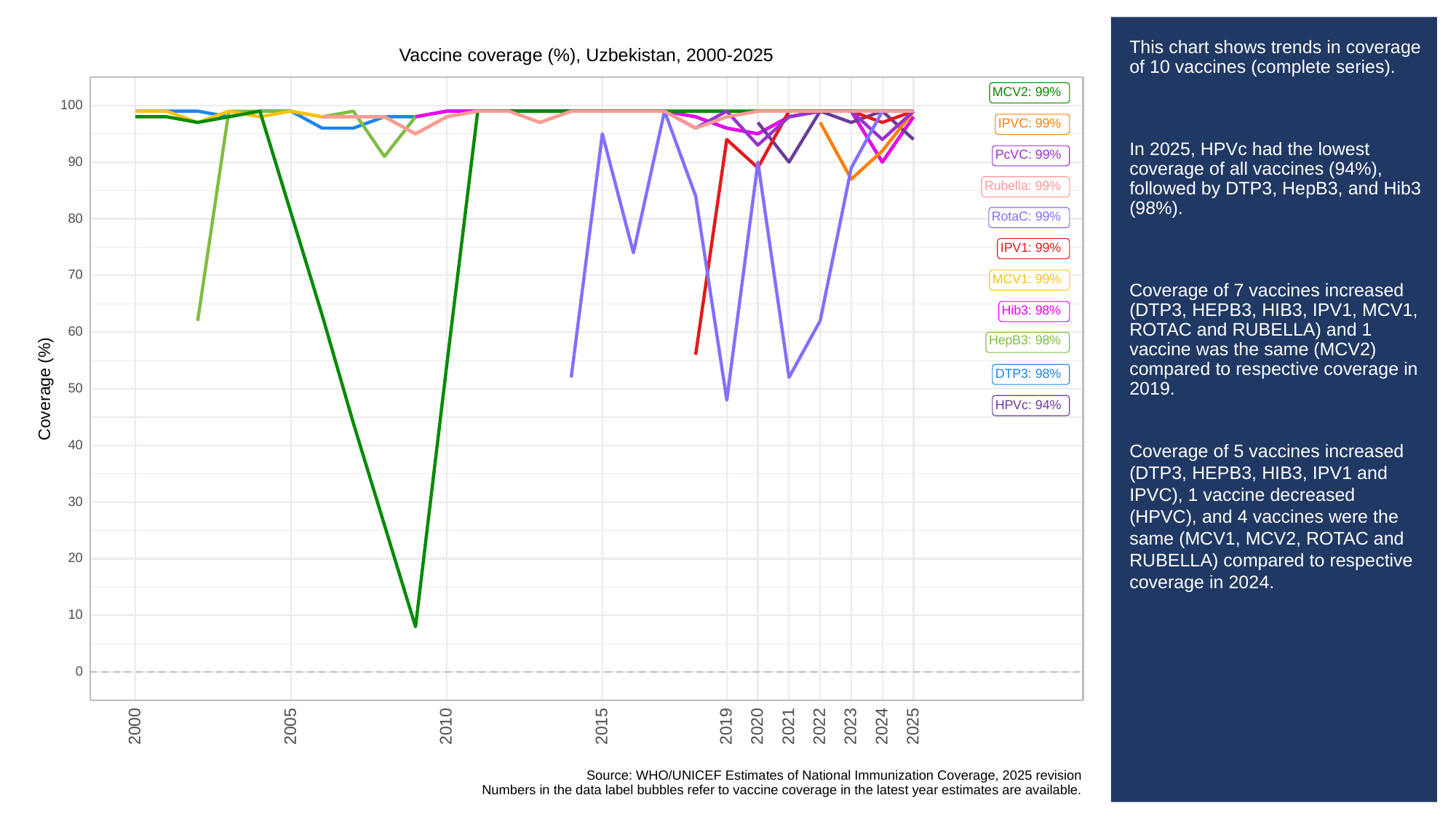

# This chart shows trends in coverage of 10 vaccines (complete series).

In 2025, HPVc had the lowest coverage of all vaccines (94%), followed by DTP3, HepB3, and Hib3 (98%).

Coverage of 7 vaccines increased (DTP3, HEPB3, HIB3, IPV1, MCV1, ROTAC and RUBELLA) and 1 vaccine was the same (MCV2) compared to respective coverage in 2019.

Coverage of 5 vaccines increased (DTP3, HEPB3, HIB3, IPV1 and IPVC), 1 vaccine decreased (HPVC), and 4 vaccines were the same (MCV1, MCV2, ROTAC and RUBELLA) compared to respective coverage in 2024.

Vaccine coverage (%), Uzbekistan, 2000-2025

MCV2: 99%

100

IPVC: 99%

PcVC: 99%
90

Rubella: 99%

RotaC: 99%
80

IPV1: 99%

70
MCV1: 99%

Hib3: 98%
60

HepB3: 98%

DTP3: 98%
Coverage (%)
50

HPVc: 94%

40

30

20

10

0

2023
2000
2005
2010
2015
2019
2020
2021
2022
2024
2025
Source: WHO/UNICEF Estimates of National Immunization Coverage, 2025 revision
Numbers in the data label bubbles refer to vaccine coverage in the latest year estimates are available.